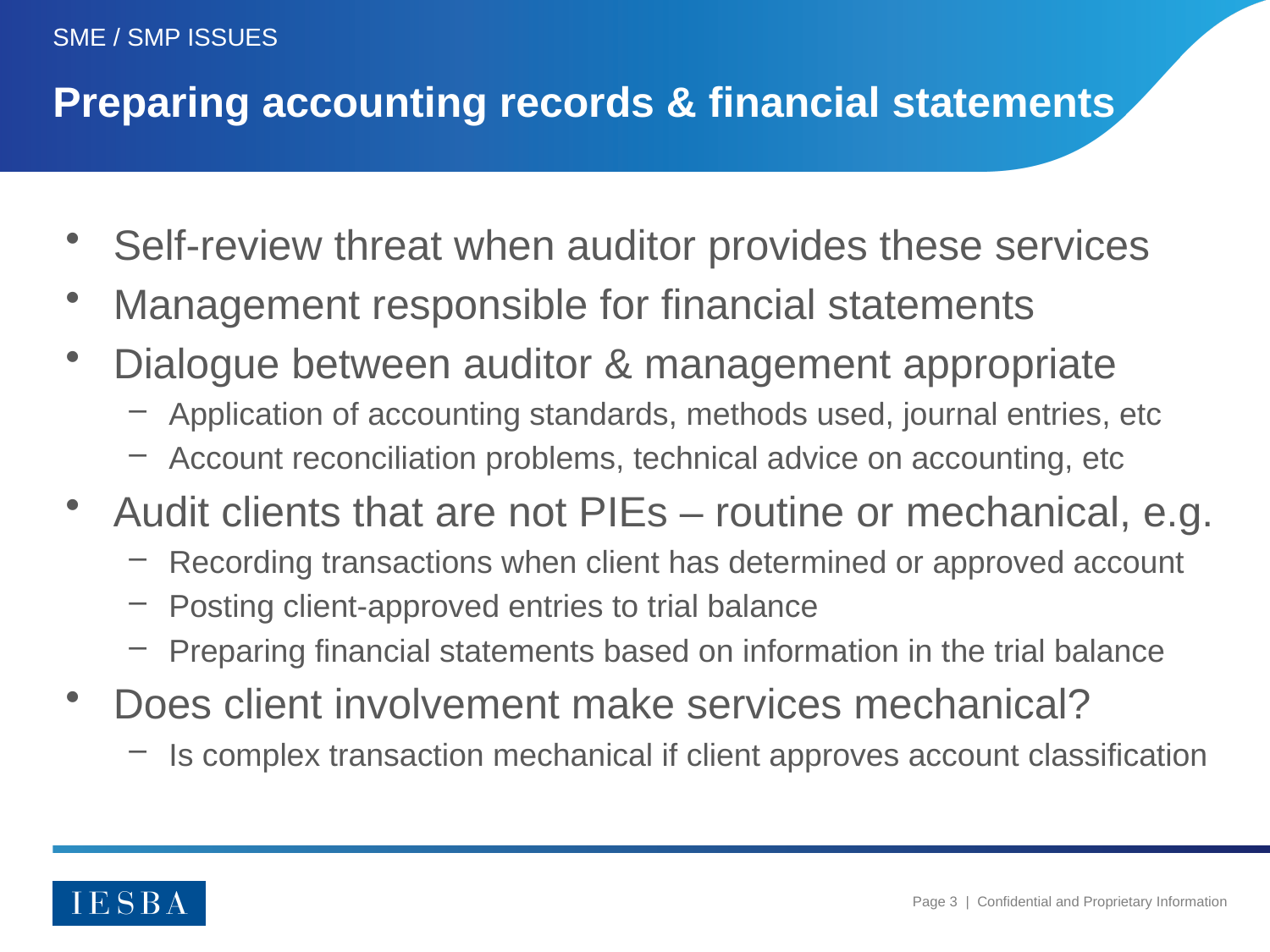

SME / SMP ISSUES

# Preparing accounting records & financial statements
Self-review threat when auditor provides these services
Management responsible for financial statements
Dialogue between auditor & management appropriate
Application of accounting standards, methods used, journal entries, etc
Account reconciliation problems, technical advice on accounting, etc
Audit clients that are not PIEs – routine or mechanical, e.g.
Recording transactions when client has determined or approved account
Posting client-approved entries to trial balance
Preparing financial statements based on information in the trial balance
Does client involvement make services mechanical?
Is complex transaction mechanical if client approves account classification